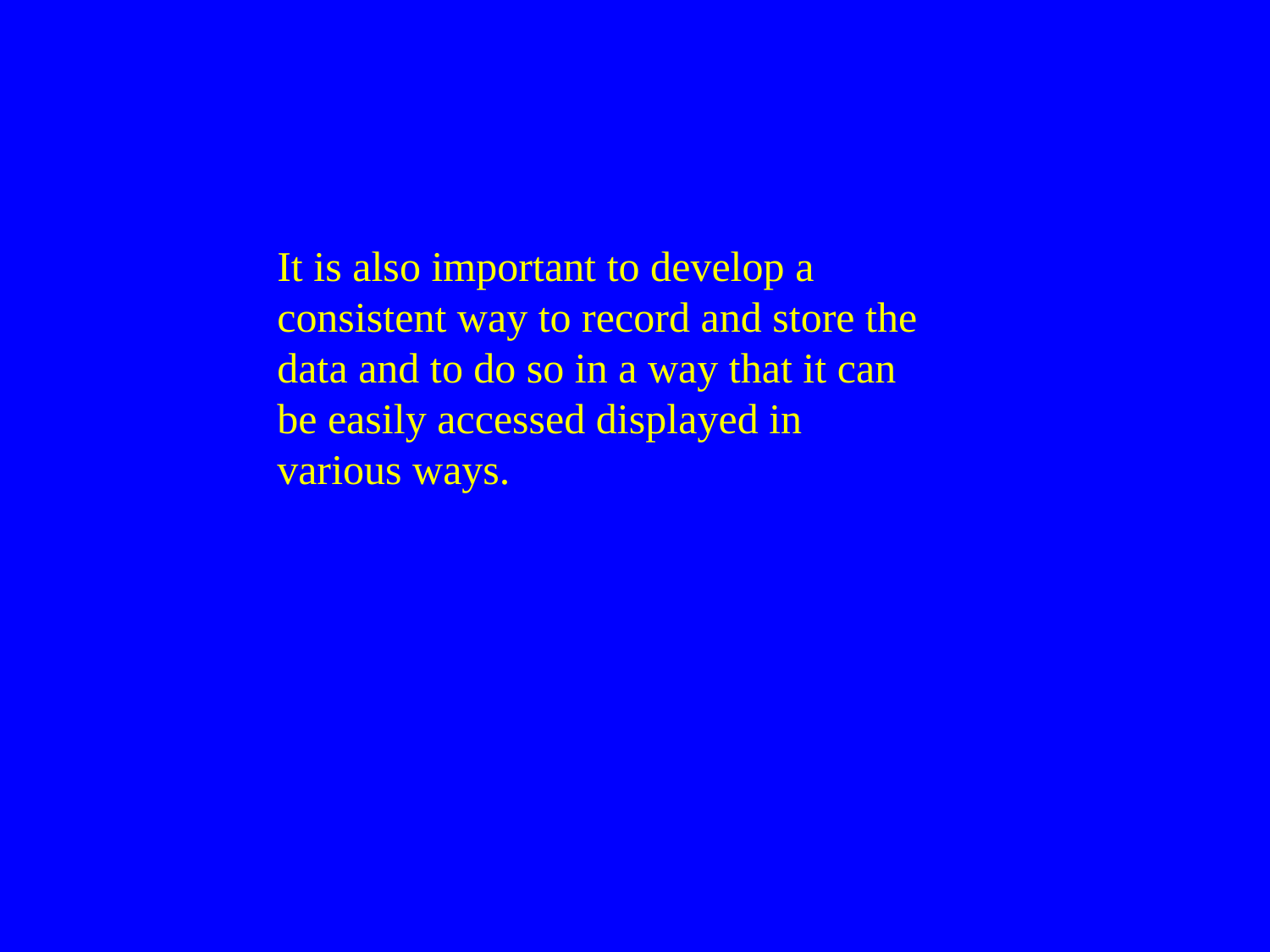

It is also important to develop a consistent way to record and store the data and to do so in a way that it can be easily accessed displayed in various ways.